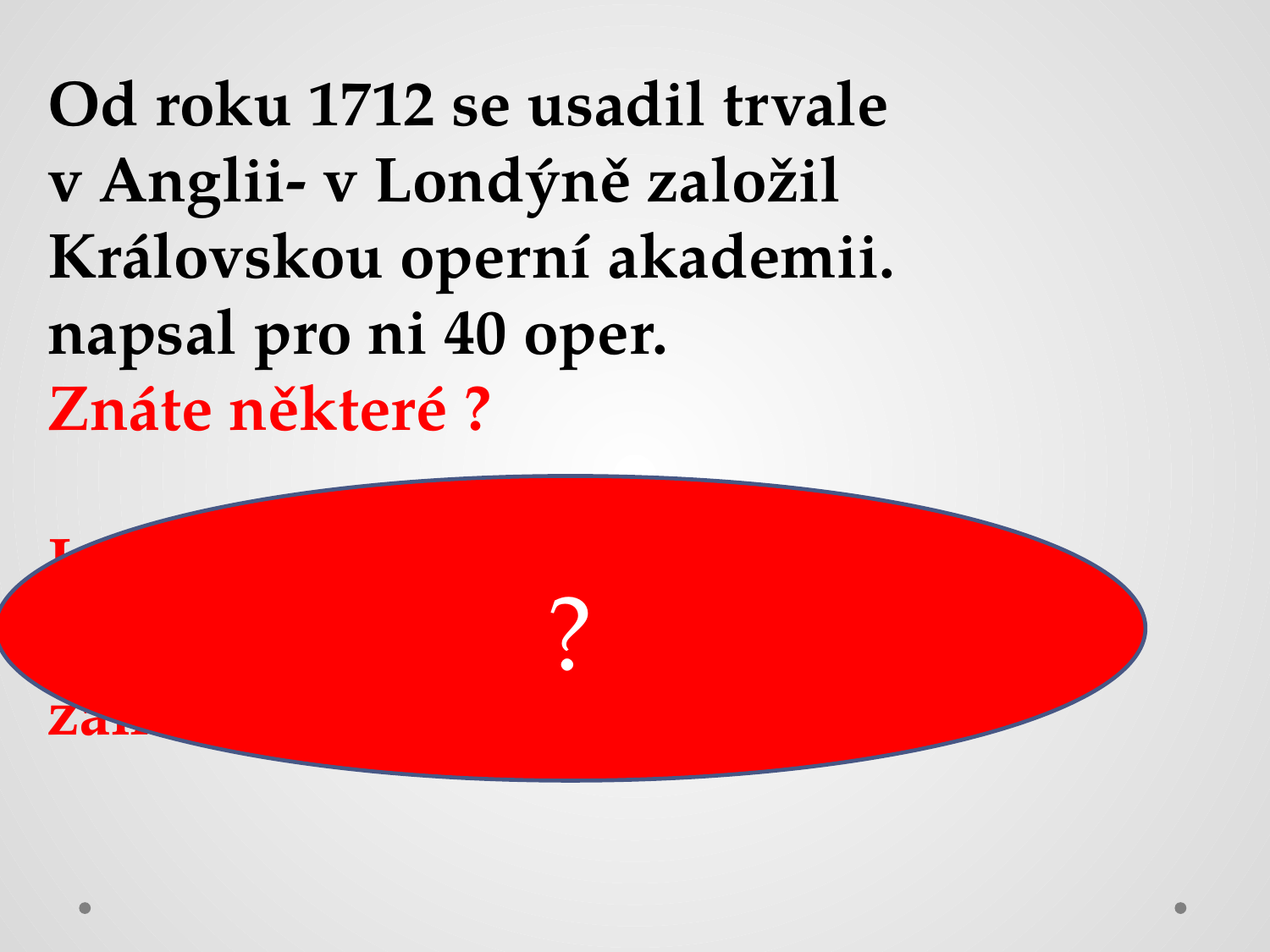

Od roku 1712 se usadil trvale
v Anglii- v Londýně založil
Královskou operní akademii.
napsal pro ni 40 oper.
Znáte některé ?

Julius César  , Xerxes  aneb
                                          zamilovaný král
?